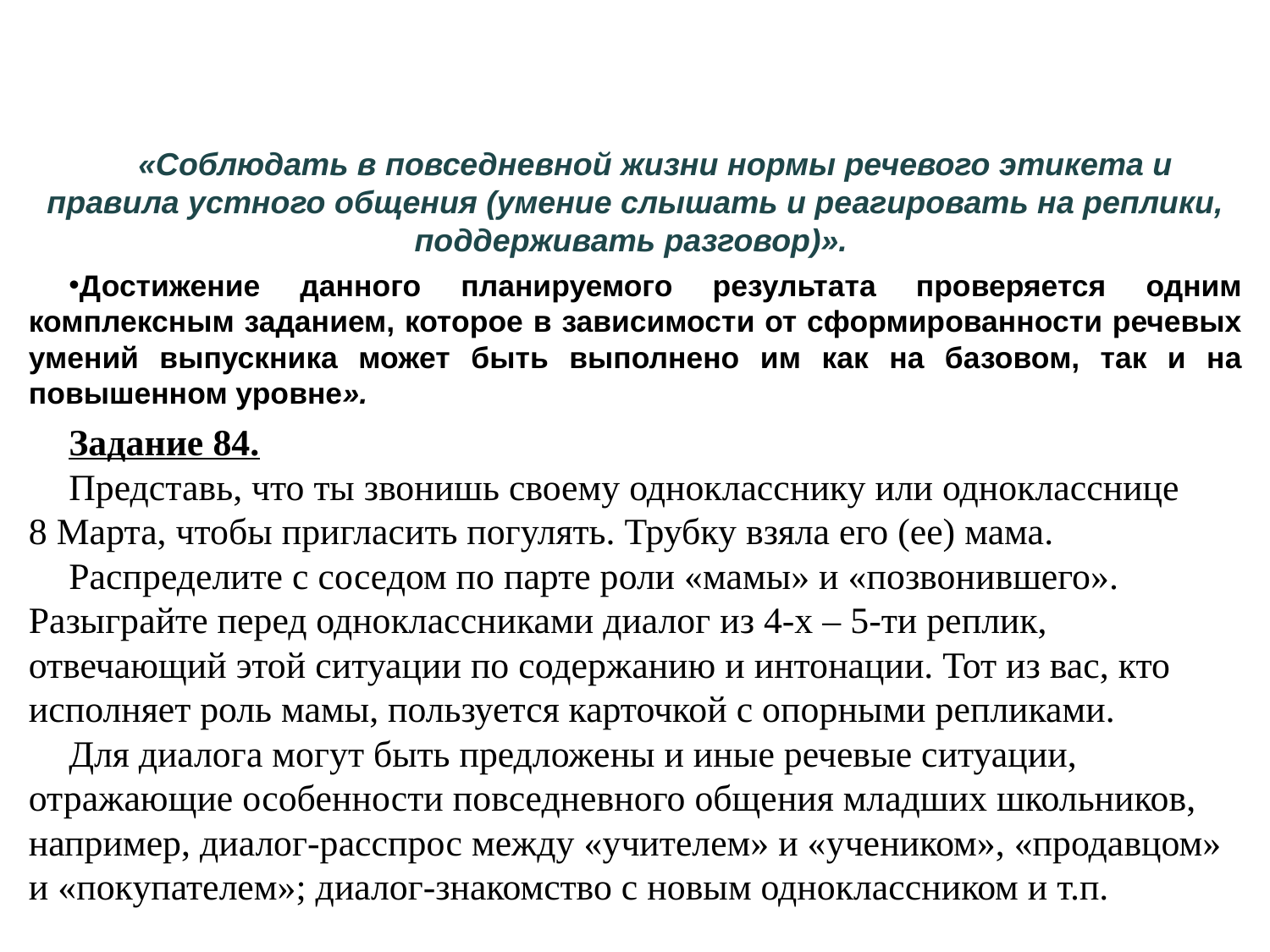

«Соблюдать в повседневной жизни нормы речевого этикета и правила устного общения (умение слышать и реагировать на реплики, поддерживать разговор)».

Достижение данного планируемого результата проверяется одним комплексным заданием, которое в зависимости от сформированности речевых умений выпускника может быть выполнено им как на базовом, так и на повышенном уровне».

Задание 84.
Представь, что ты звонишь своему однокласснику или однокласснице 8 Марта, чтобы пригласить погулять. Трубку взяла его (ее) мама.
Распределите с соседом по парте роли «мамы» и «позвонившего». Разыграйте перед одноклассниками диалог из 4-х – 5-ти реплик, отвечающий этой ситуации по содержанию и интонации. Тот из вас, кто исполняет роль мамы, пользуется карточкой с опорными репликами.
Для диалога могут быть предложены и иные речевые ситуации, отражающие особенности повседневного общения младших школьников, например, диалог-расспрос между «учителем» и «учеником», «продавцом» и «покупателем»; диалог-знакомство с новым одноклассником и т.п.